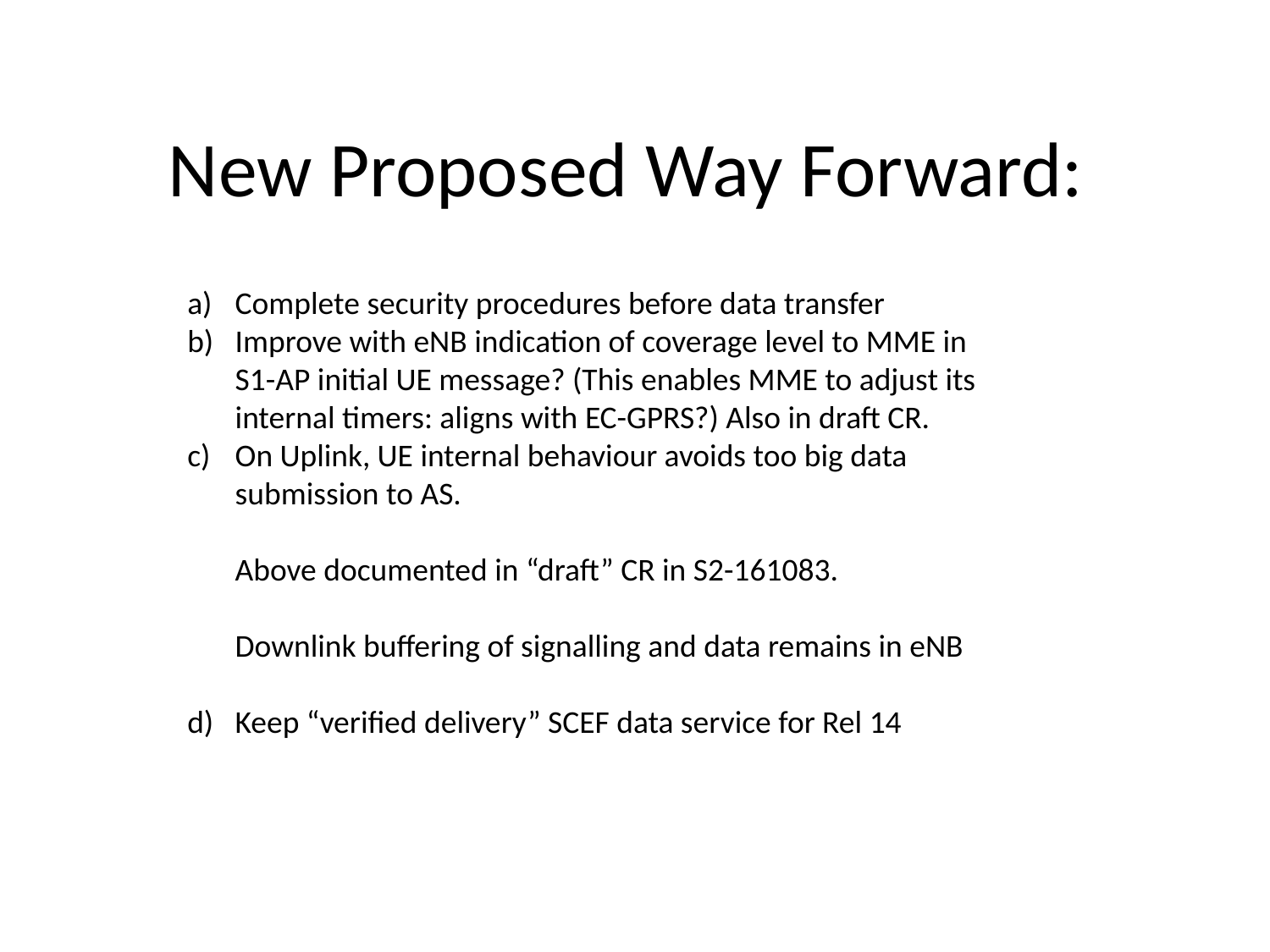

# New Proposed Way Forward:
Complete security procedures before data transfer
Improve with eNB indication of coverage level to MME in S1-AP initial UE message? (This enables MME to adjust its internal timers: aligns with EC-GPRS?) Also in draft CR.
On Uplink, UE internal behaviour avoids too big data submission to AS.
Above documented in “draft” CR in S2-161083.
Downlink buffering of signalling and data remains in eNB
Keep “verified delivery” SCEF data service for Rel 14